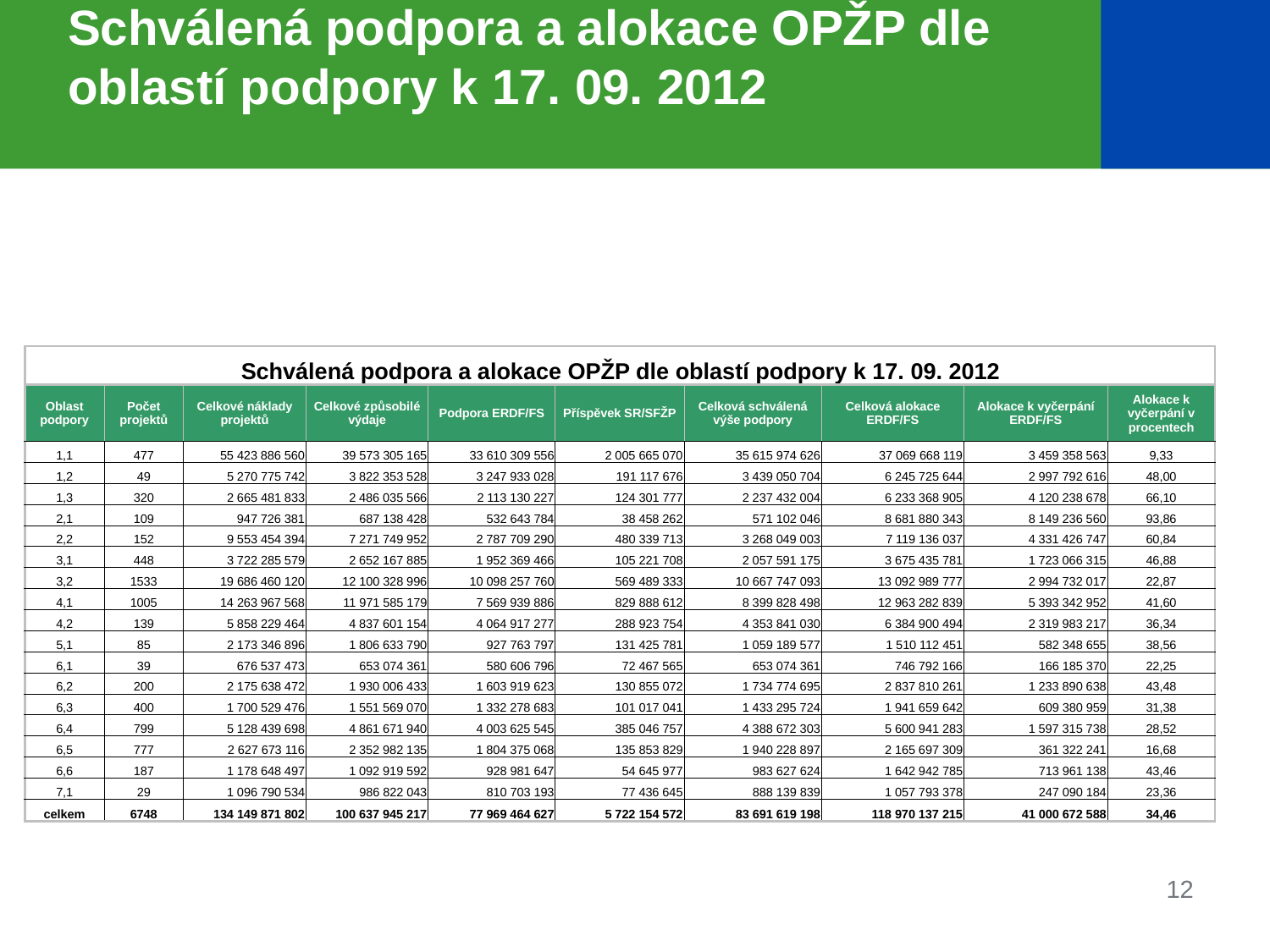

# Schválená podpora a alokace OPŽP dle oblastí podpory k 17. 09. 2012
| Schválená podpora a alokace OPŽP dle oblastí podpory k 17. 09. 2012 |  |  |  |  |  |  |  |  |  |
| --- | --- | --- | --- | --- | --- | --- | --- | --- | --- |
| Oblast podpory | Počet projektů | Celkové náklady projektů | Celkové způsobilé výdaje | Podpora ERDF/FS | Příspěvek SR/SFŽP | Celková schválená výše podpory | Celková alokace ERDF/FS | Alokace k vyčerpání ERDF/FS | Alokace k vyčerpání v procentech |
| 1,1 | 477 | 55 423 886 560 | 39 573 305 165 | 33 610 309 556 | 2 005 665 070 | 35 615 974 626 | 37 069 668 119 | 3 459 358 563 | 9,33 |
| 1,2 | 49 | 5 270 775 742 | 3 822 353 528 | 3 247 933 028 | 191 117 676 | 3 439 050 704 | 6 245 725 644 | 2 997 792 616 | 48,00 |
| 1,3 | 320 | 2 665 481 833 | 2 486 035 566 | 2 113 130 227 | 124 301 777 | 2 237 432 004 | 6 233 368 905 | 4 120 238 678 | 66,10 |
| 2,1 | 109 | 947 726 381 | 687 138 428 | 532 643 784 | 38 458 262 | 571 102 046 | 8 681 880 343 | 8 149 236 560 | 93,86 |
| 2,2 | 152 | 9 553 454 394 | 7 271 749 952 | 2 787 709 290 | 480 339 713 | 3 268 049 003 | 7 119 136 037 | 4 331 426 747 | 60,84 |
| 3,1 | 448 | 3 722 285 579 | 2 652 167 885 | 1 952 369 466 | 105 221 708 | 2 057 591 175 | 3 675 435 781 | 1 723 066 315 | 46,88 |
| 3,2 | 1533 | 19 686 460 120 | 12 100 328 996 | 10 098 257 760 | 569 489 333 | 10 667 747 093 | 13 092 989 777 | 2 994 732 017 | 22,87 |
| 4,1 | 1005 | 14 263 967 568 | 11 971 585 179 | 7 569 939 886 | 829 888 612 | 8 399 828 498 | 12 963 282 839 | 5 393 342 952 | 41,60 |
| 4,2 | 139 | 5 858 229 464 | 4 837 601 154 | 4 064 917 277 | 288 923 754 | 4 353 841 030 | 6 384 900 494 | 2 319 983 217 | 36,34 |
| 5,1 | 85 | 2 173 346 896 | 1 806 633 790 | 927 763 797 | 131 425 781 | 1 059 189 577 | 1 510 112 451 | 582 348 655 | 38,56 |
| 6,1 | 39 | 676 537 473 | 653 074 361 | 580 606 796 | 72 467 565 | 653 074 361 | 746 792 166 | 166 185 370 | 22,25 |
| 6,2 | 200 | 2 175 638 472 | 1 930 006 433 | 1 603 919 623 | 130 855 072 | 1 734 774 695 | 2 837 810 261 | 1 233 890 638 | 43,48 |
| 6,3 | 400 | 1 700 529 476 | 1 551 569 070 | 1 332 278 683 | 101 017 041 | 1 433 295 724 | 1 941 659 642 | 609 380 959 | 31,38 |
| 6,4 | 799 | 5 128 439 698 | 4 861 671 940 | 4 003 625 545 | 385 046 757 | 4 388 672 303 | 5 600 941 283 | 1 597 315 738 | 28,52 |
| 6,5 | 777 | 2 627 673 116 | 2 352 982 135 | 1 804 375 068 | 135 853 829 | 1 940 228 897 | 2 165 697 309 | 361 322 241 | 16,68 |
| 6,6 | 187 | 1 178 648 497 | 1 092 919 592 | 928 981 647 | 54 645 977 | 983 627 624 | 1 642 942 785 | 713 961 138 | 43,46 |
| 7,1 | 29 | 1 096 790 534 | 986 822 043 | 810 703 193 | 77 436 645 | 888 139 839 | 1 057 793 378 | 247 090 184 | 23,36 |
| celkem | 6748 | 134 149 871 802 | 100 637 945 217 | 77 969 464 627 | 5 722 154 572 | 83 691 619 198 | 118 970 137 215 | 41 000 672 588 | 34,46 |
12